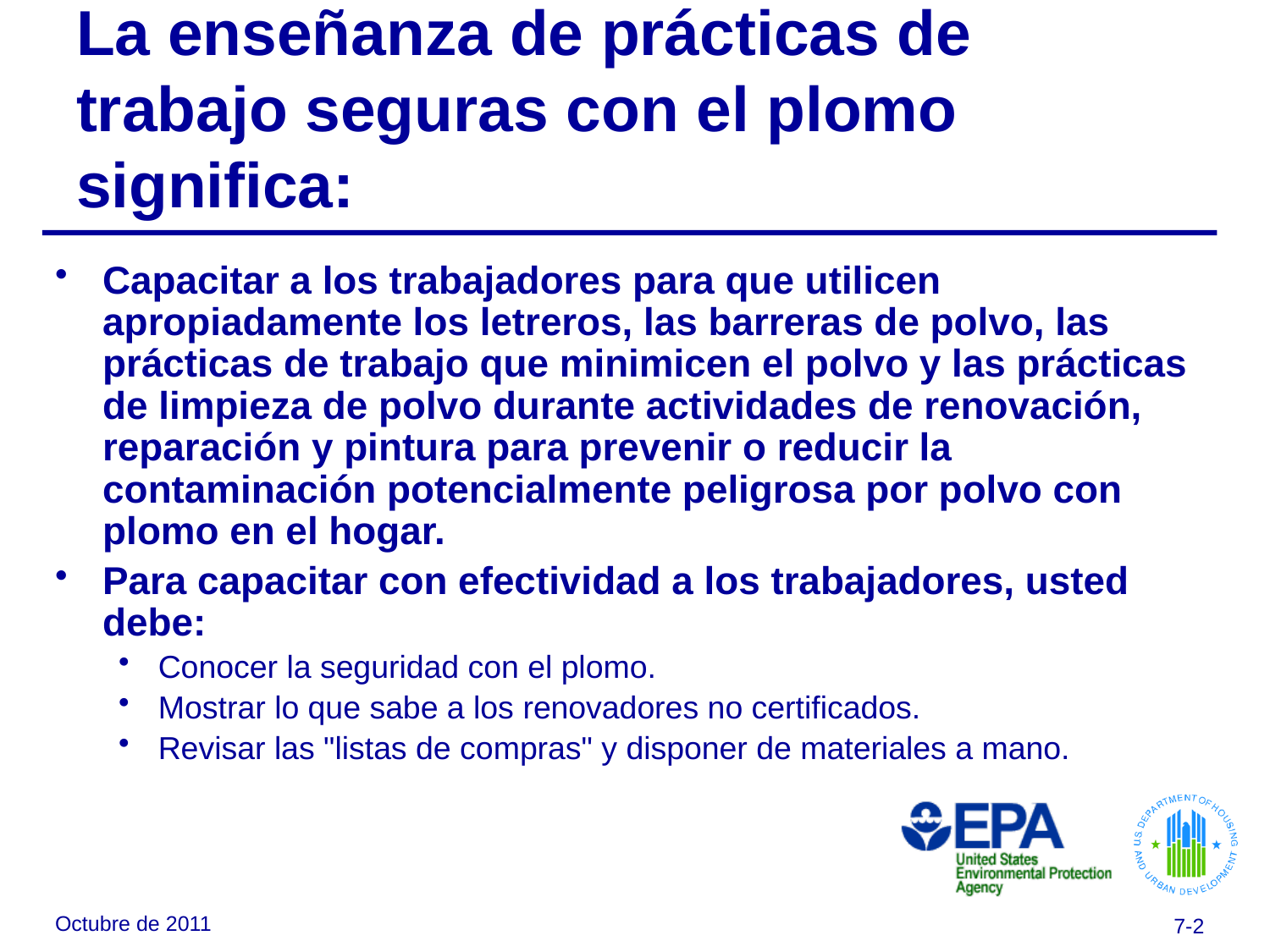

# La enseñanza de prácticas de trabajo seguras con el plomo significa:
Capacitar a los trabajadores para que utilicen apropiadamente los letreros, las barreras de polvo, las prácticas de trabajo que minimicen el polvo y las prácticas de limpieza de polvo durante actividades de renovación, reparación y pintura para prevenir o reducir la contaminación potencialmente peligrosa por polvo con plomo en el hogar.
Para capacitar con efectividad a los trabajadores, usted debe:
Conocer la seguridad con el plomo.
Mostrar lo que sabe a los renovadores no certificados.
Revisar las "listas de compras" y disponer de materiales a mano.

Octubre de 2011
7-2